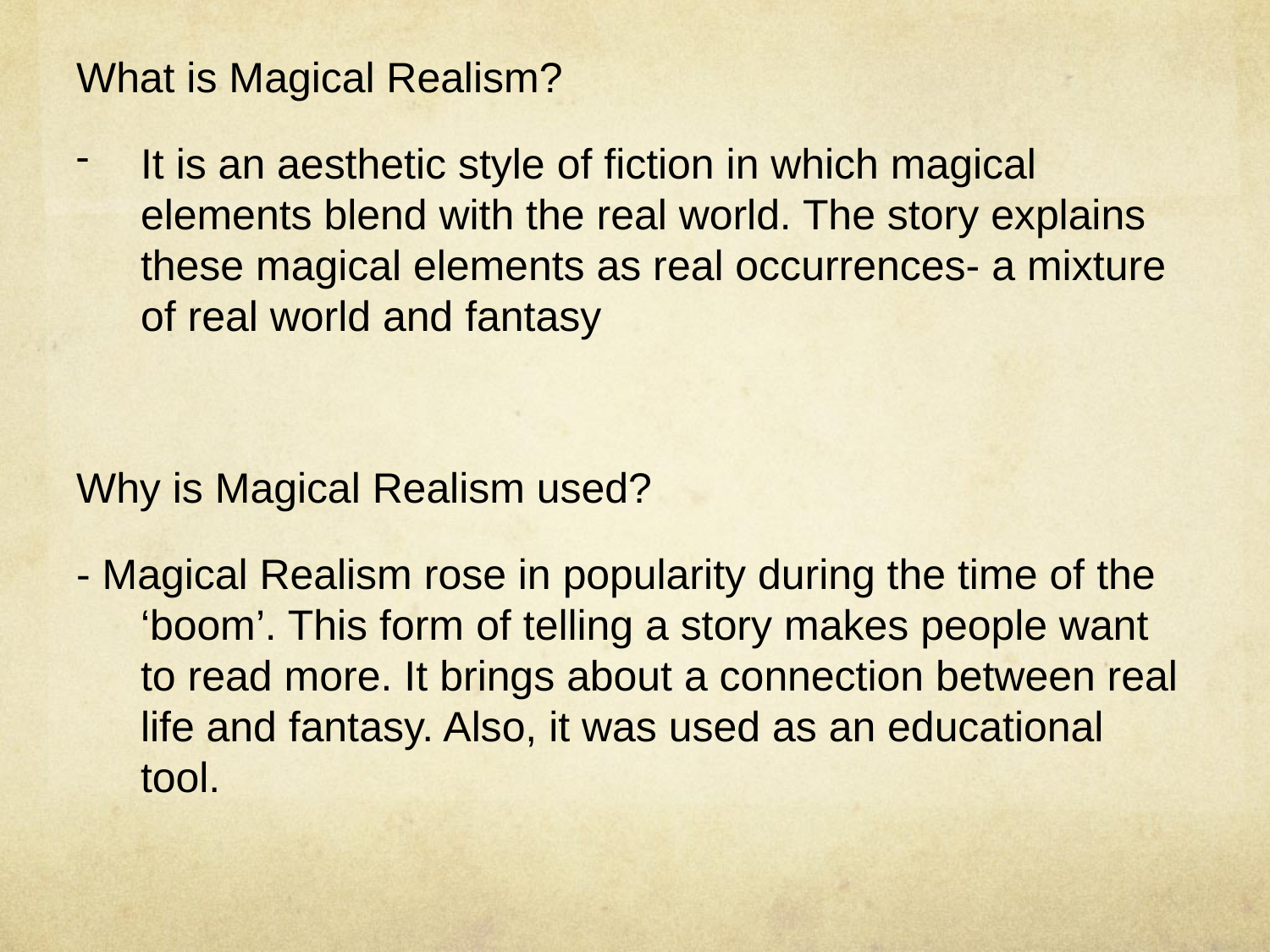

What is Magical Realism?
It is an aesthetic style of fiction in which magical elements blend with the real world. The story explains these magical elements as real occurrences- a mixture of real world and fantasy

Why is Magical Realism used?
- Magical Realism rose in popularity during the time of the ‘boom’. This form of telling a story makes people want to read more. It brings about a connection between real life and fantasy. Also, it was used as an educational tool.